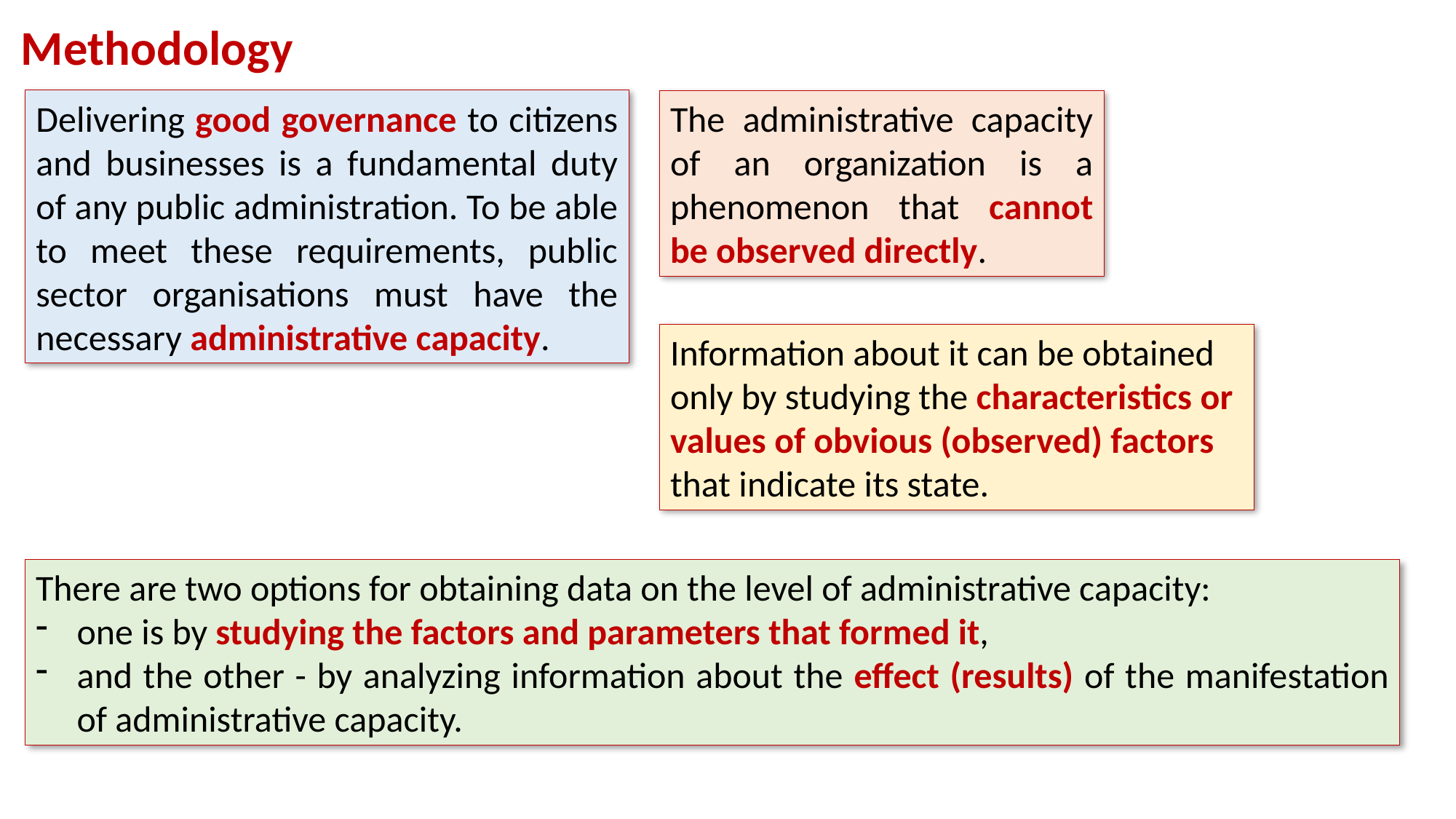

Methodology
Delivering good governance to citizens and businesses is a fundamental duty of any public administration. To be able to meet these requirements, public sector organisations must have the necessary administrative capacity.
The administrative capacity of an organization is a phenomenon that cannot be observed directly.
Information about it can be obtained only by studying the characteristics or values of obvious (observed) factors that indicate its state.
There are two options for obtaining data on the level of administrative capacity:
one is by studying the factors and parameters that formed it,
and the other - by analyzing information about the effect (results) of the manifestation of administrative capacity.